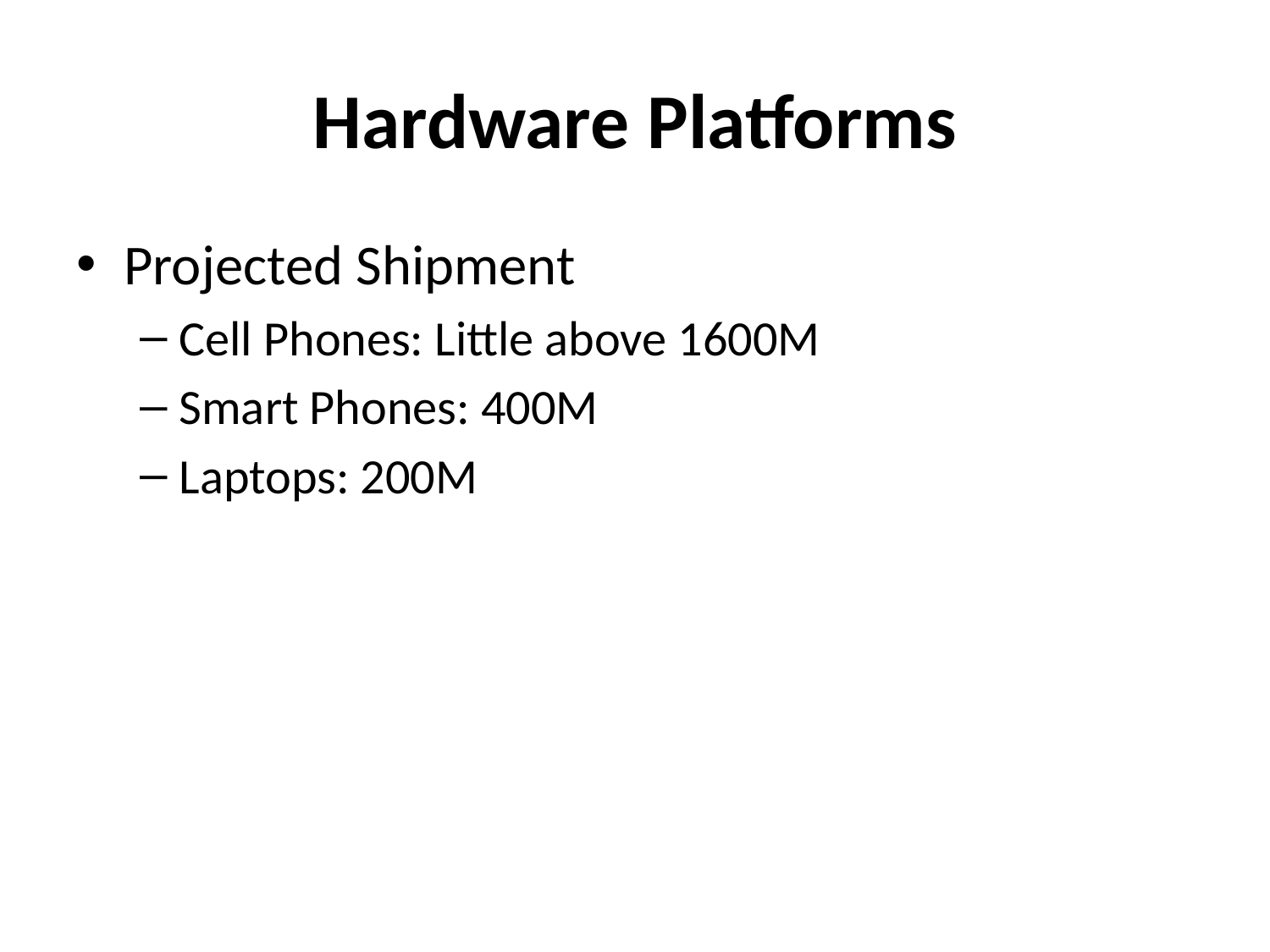

# Hardware Platforms
Projected Shipment
Cell Phones: Little above 1600M
Smart Phones: 400M
Laptops: 200M